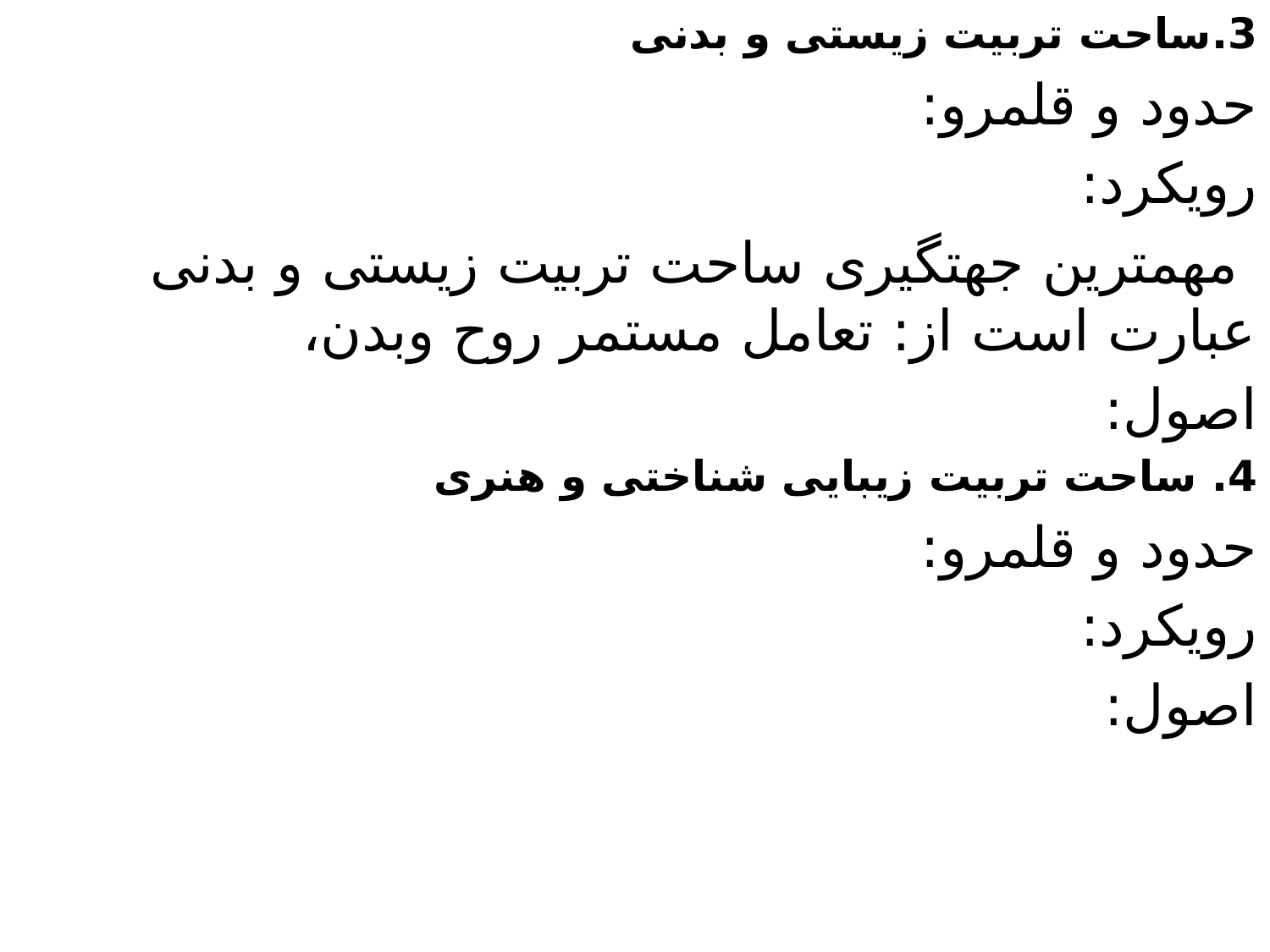

3.ساحت تربيت زيستی و بدنی
حدود و قلمرو:
رويكرد:
 مهمترين جهتگيری ساحت تربيت زيستی و بدنی عبارت است از: تعامل مستمر روح وبدن،
اصول:
4. ساحت تربيت زيبايی شناختی و هنری
حدود و قلمرو:
رويكرد:
اصول: